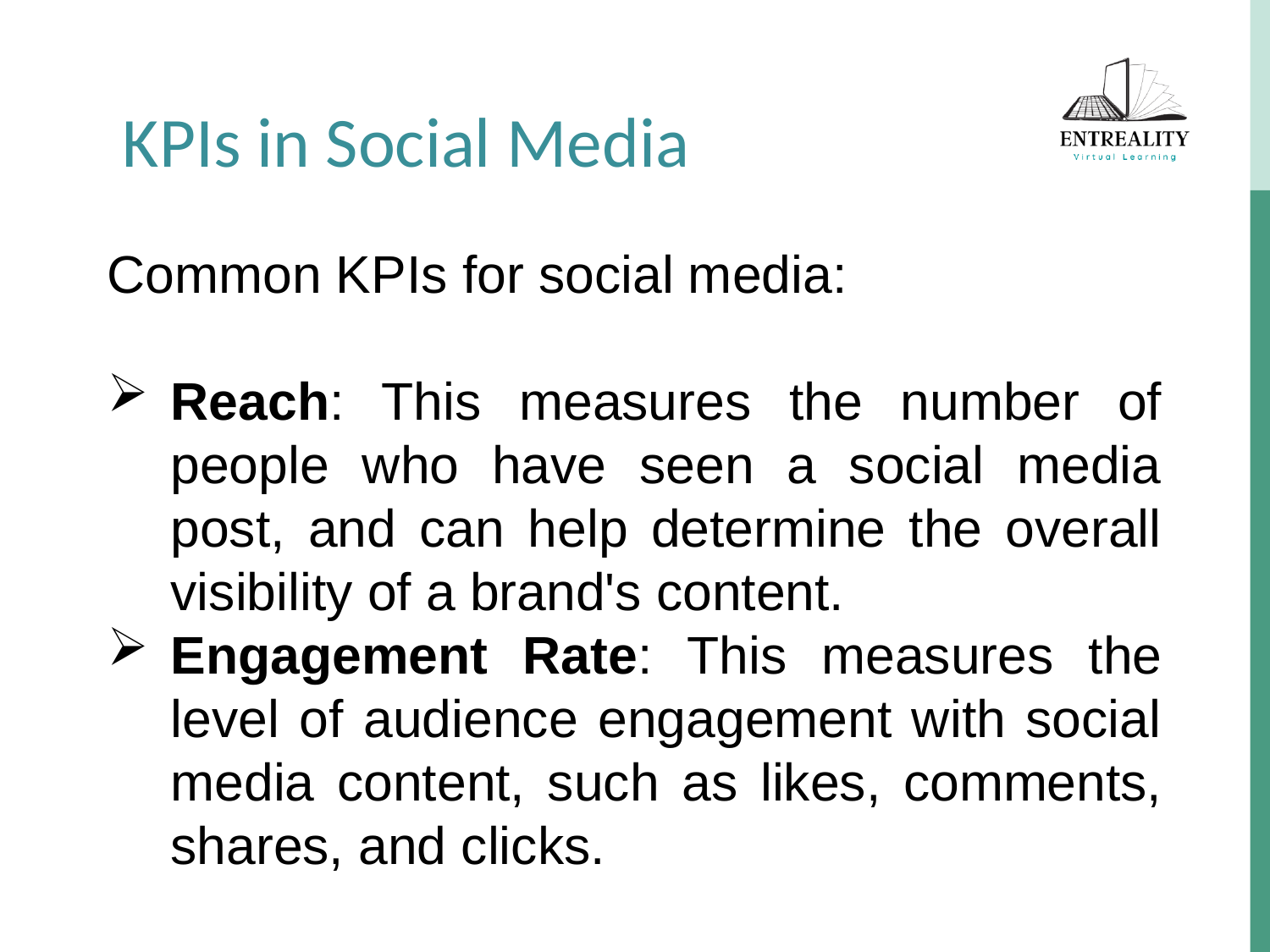

KPIs in Social Media
Common KPIs for social media:

Reach: This measures the number of people who have seen a social media post, and can help determine the overall visibility of a brand's content.
Engagement Rate: This measures the level of audience engagement with social media content, such as likes, comments, shares, and clicks.